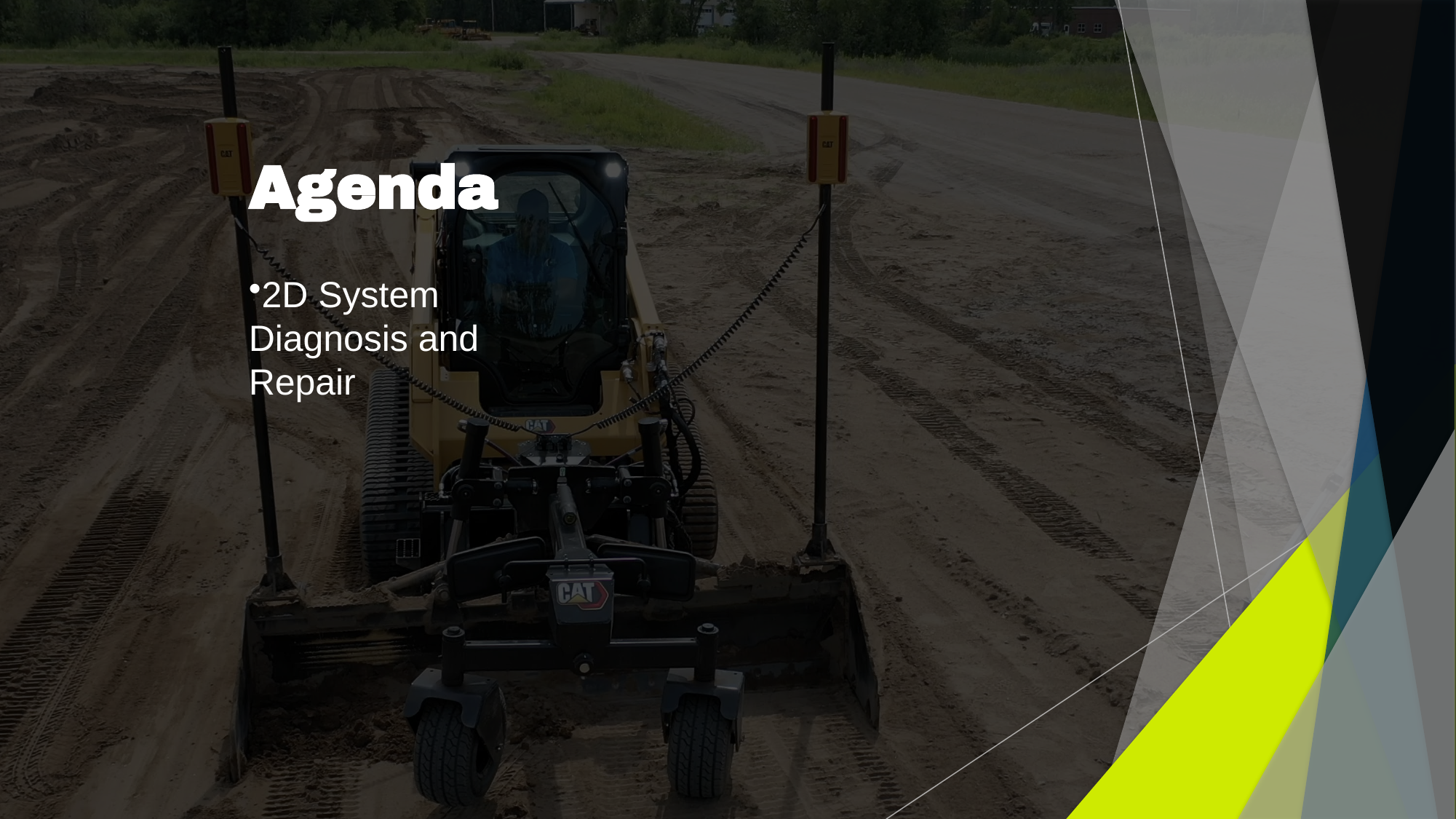

Agenda​
​
2D System Diagnosis and Repair